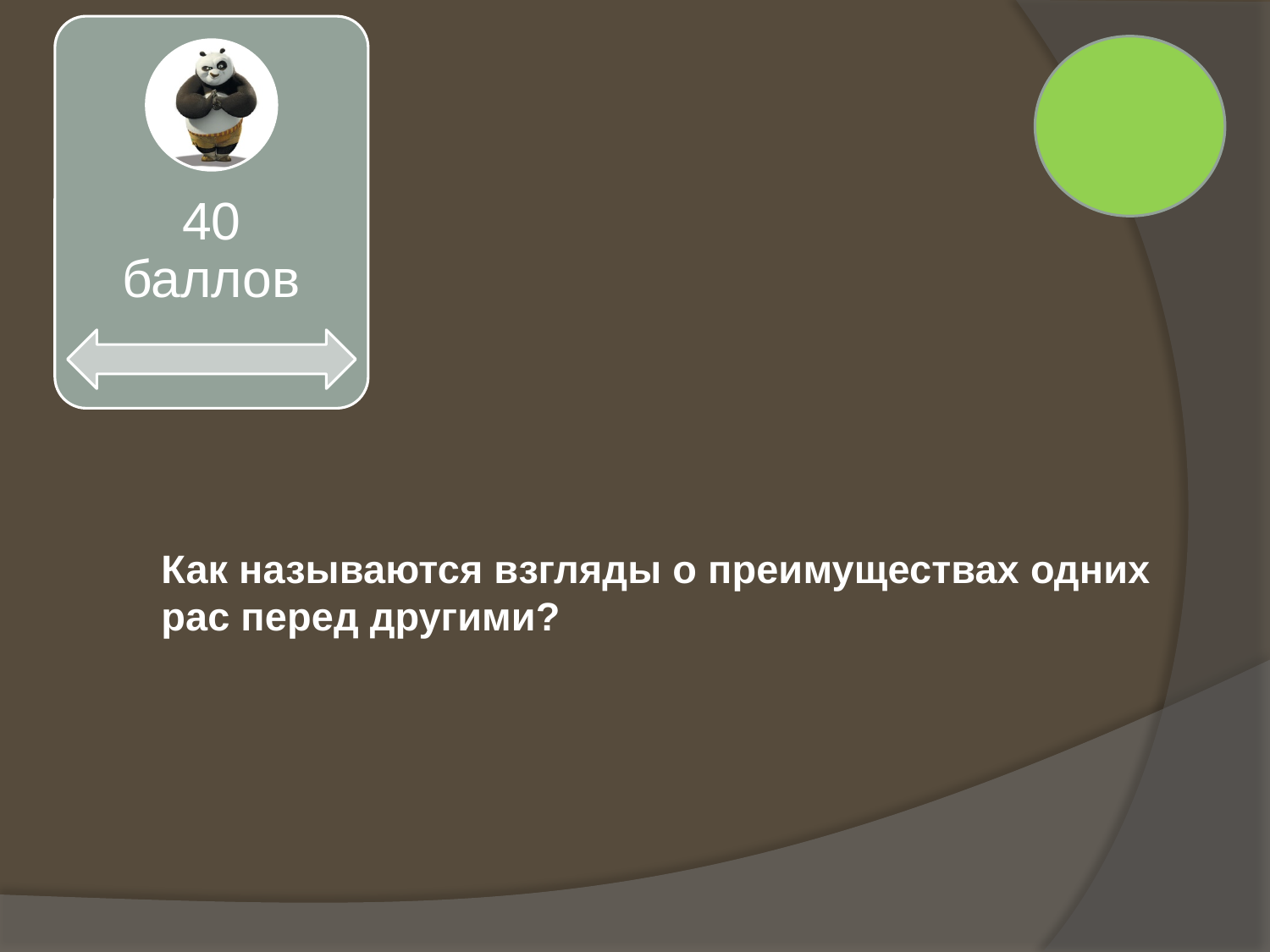

40 баллов

# Как называются взгляды о преимуществах одних рас перед другими?